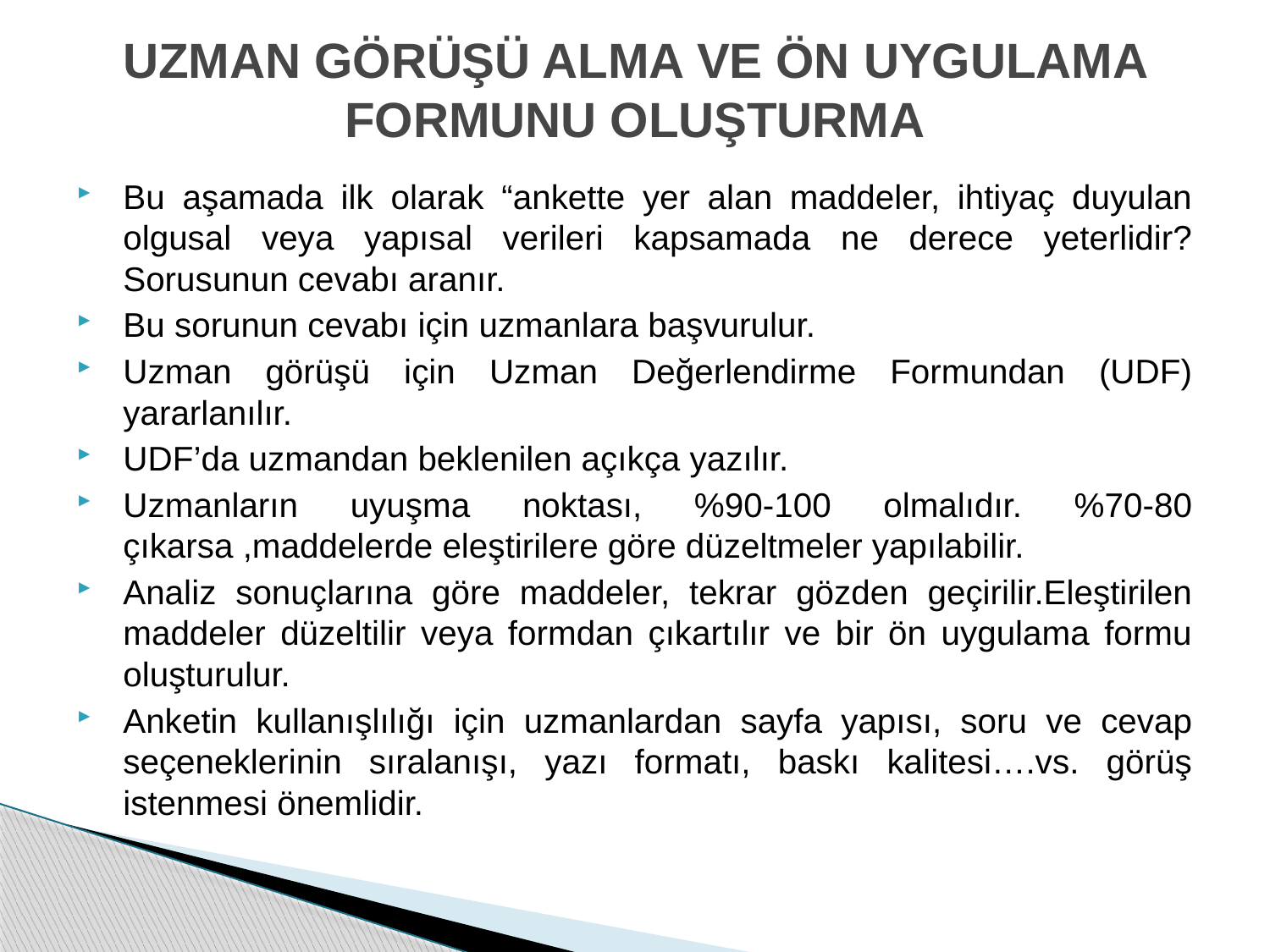

# UZMAN GÖRÜŞÜ ALMA VE ÖN UYGULAMA FORMUNU OLUŞTURMA
Bu aşamada ilk olarak “ankette yer alan maddeler, ihtiyaç duyulan olgusal veya yapısal verileri kapsamada ne derece yeterlidir? Sorusunun cevabı aranır.
Bu sorunun cevabı için uzmanlara başvurulur.
Uzman görüşü için Uzman Değerlendirme Formundan (UDF) yararlanılır.
UDF’da uzmandan beklenilen açıkça yazılır.
Uzmanların uyuşma noktası, %90-100 olmalıdır. %70-80 çıkarsa ,maddelerde eleştirilere göre düzeltmeler yapılabilir.
Analiz sonuçlarına göre maddeler, tekrar gözden geçirilir.Eleştirilen maddeler düzeltilir veya formdan çıkartılır ve bir ön uygulama formu oluşturulur.
Anketin kullanışlılığı için uzmanlardan sayfa yapısı, soru ve cevap seçeneklerinin sıralanışı, yazı formatı, baskı kalitesi….vs. görüş istenmesi önemlidir.